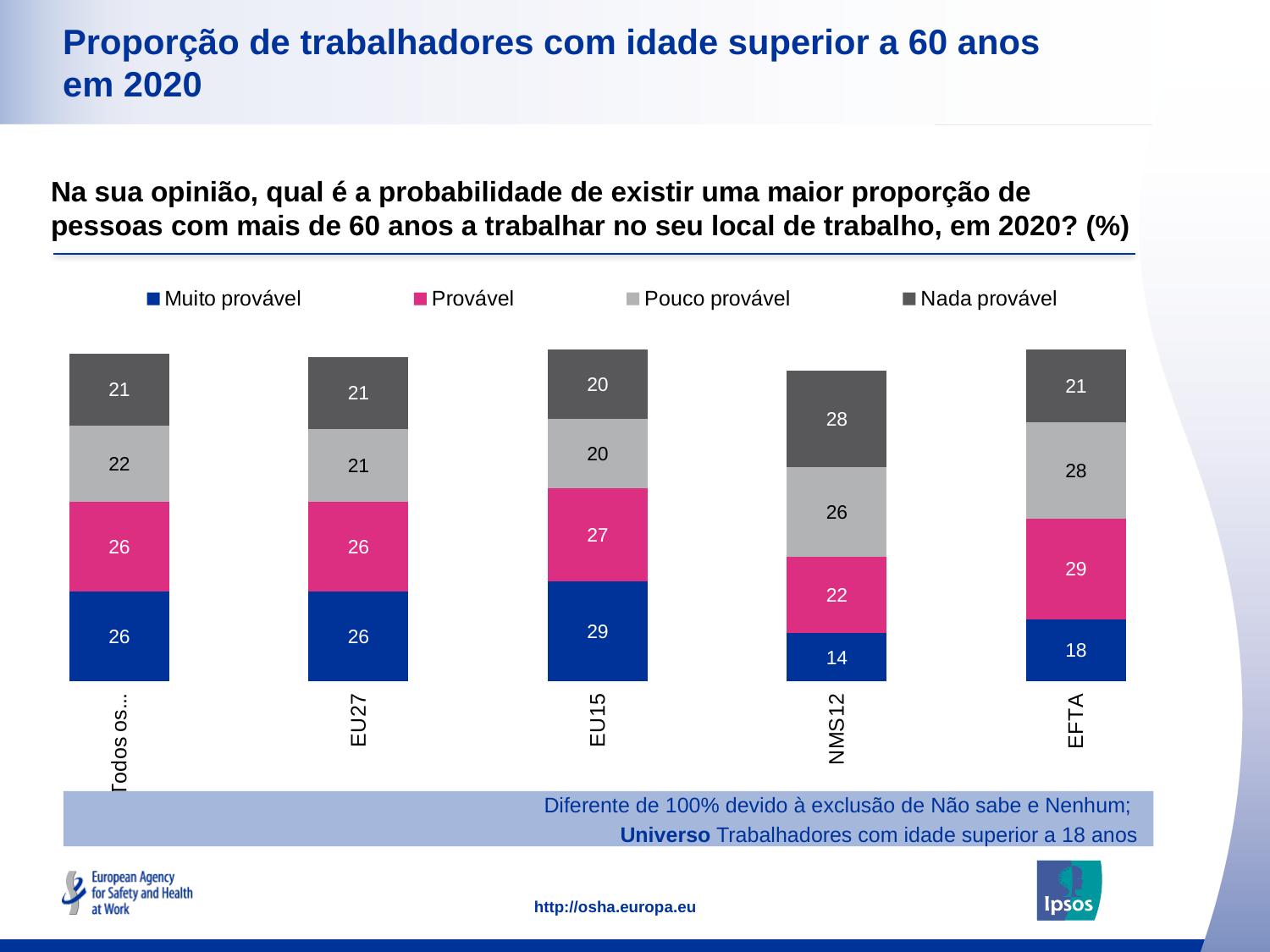

### Chart: Ipsos Ribbon Rules

| Category |  |
|---|---|
# Proporção de trabalhadores com idade superior a 60 anos em 2020
Na sua opinião, qual é a probabilidade de existir uma maior proporção de pessoas com mais de 60 anos a trabalhar no seu local de trabalho, em 2020? (%)

### Chart

| Category | Muito provável | Provável | Pouco provável | Nada provável |
|---|---|---|---|---|
| Todos os países | 26.0 | 26.0 | 22.0 | 21.0 |
|  | None | None | None | None |
| EU27 | 26.0 | 26.0 | 21.0 | 21.0 |
|  | None | None | None | None |
| EU15 | 29.0 | 27.0 | 20.0 | 20.0 |
|  | None | None | None | None |
| NMS12 | 14.0 | 22.0 | 26.0 | 28.0 |
|  | None | None | None | None |
| EFTA | 18.0 | 29.0 | 28.0 | 21.0 |
Diferente de 100% devido à exclusão de Não sabe e Nenhum;
Universo Trabalhadores com idade superior a 18 anos